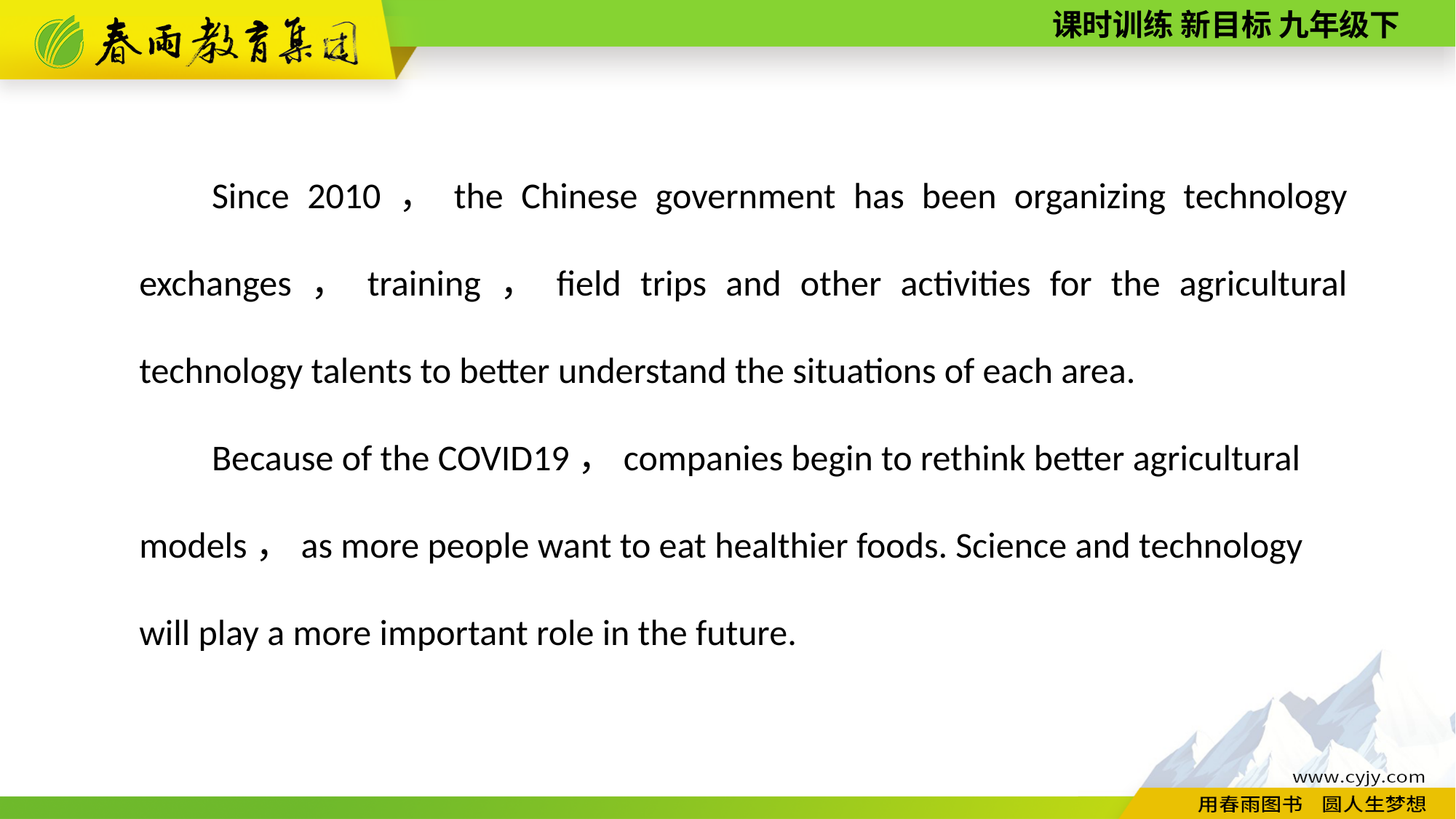

Since 2010，the Chinese government has been organizing technology exchanges，training，field trips and other activities for the agricultural technology talents to better understand the situations of each area.
Because of the COVID­19，companies begin to rethink better agricultural models，as more people want to eat healthier foods. Science and technology will play a more important role in the future.